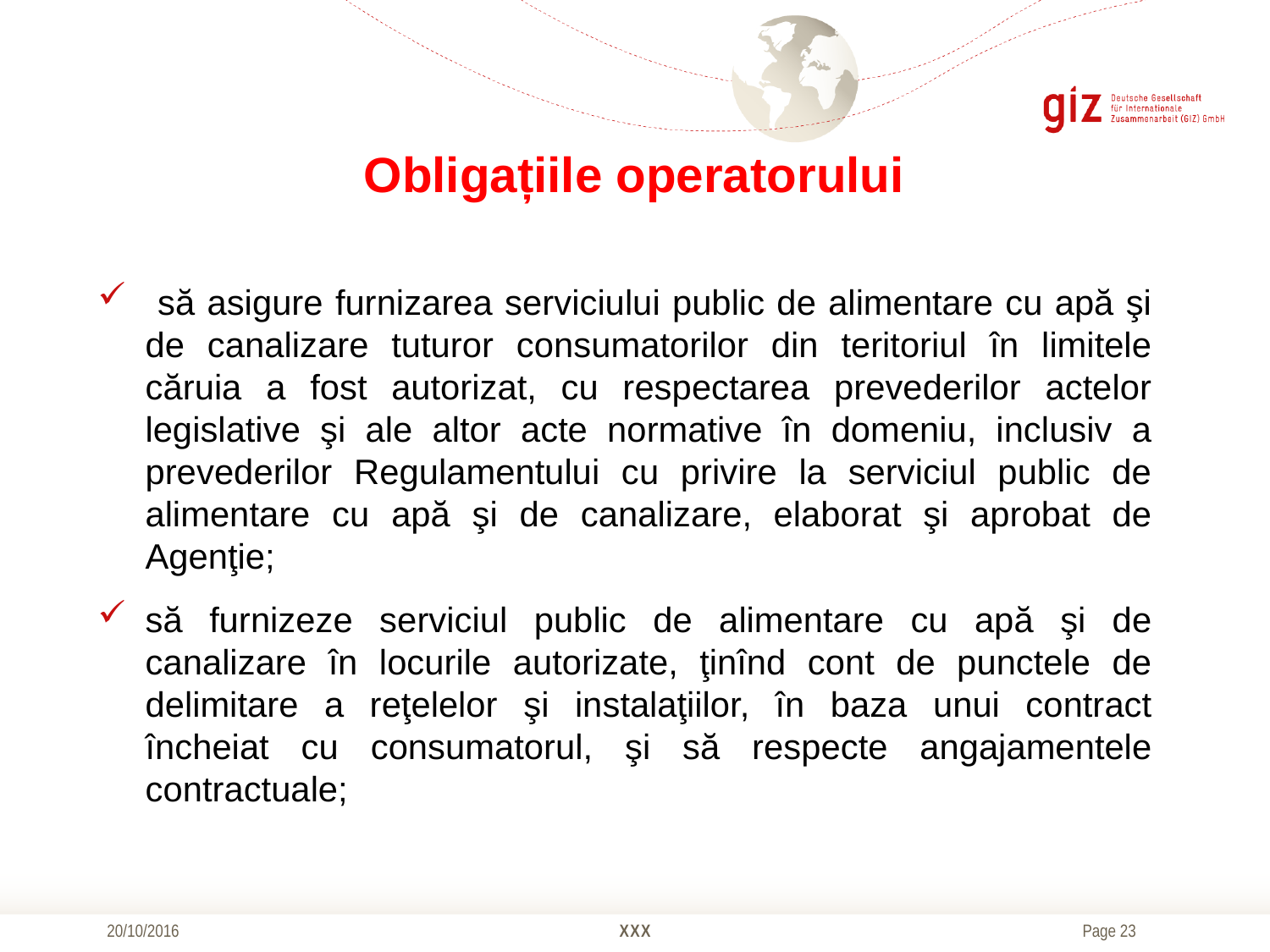

# Obligațiile operatorului
 să asigure furnizarea serviciului public de alimentare cu apă şi de canalizare tuturor consumatorilor din teritoriul în limitele căruia a fost autorizat, cu respectarea prevederilor actelor legislative şi ale altor acte normative în domeniu, inclusiv a prevederilor Regulamentului cu privire la serviciul public de alimentare cu apă şi de canalizare, elaborat şi aprobat de Agenţie;
să furnizeze serviciul public de alimentare cu apă şi de canalizare în locurile autorizate, ţinînd cont de punctele de delimitare a reţelelor şi instalaţiilor, în baza unui contract încheiat cu consumatorul, şi să respecte angajamentele contractuale;

20/10/2016
XXX